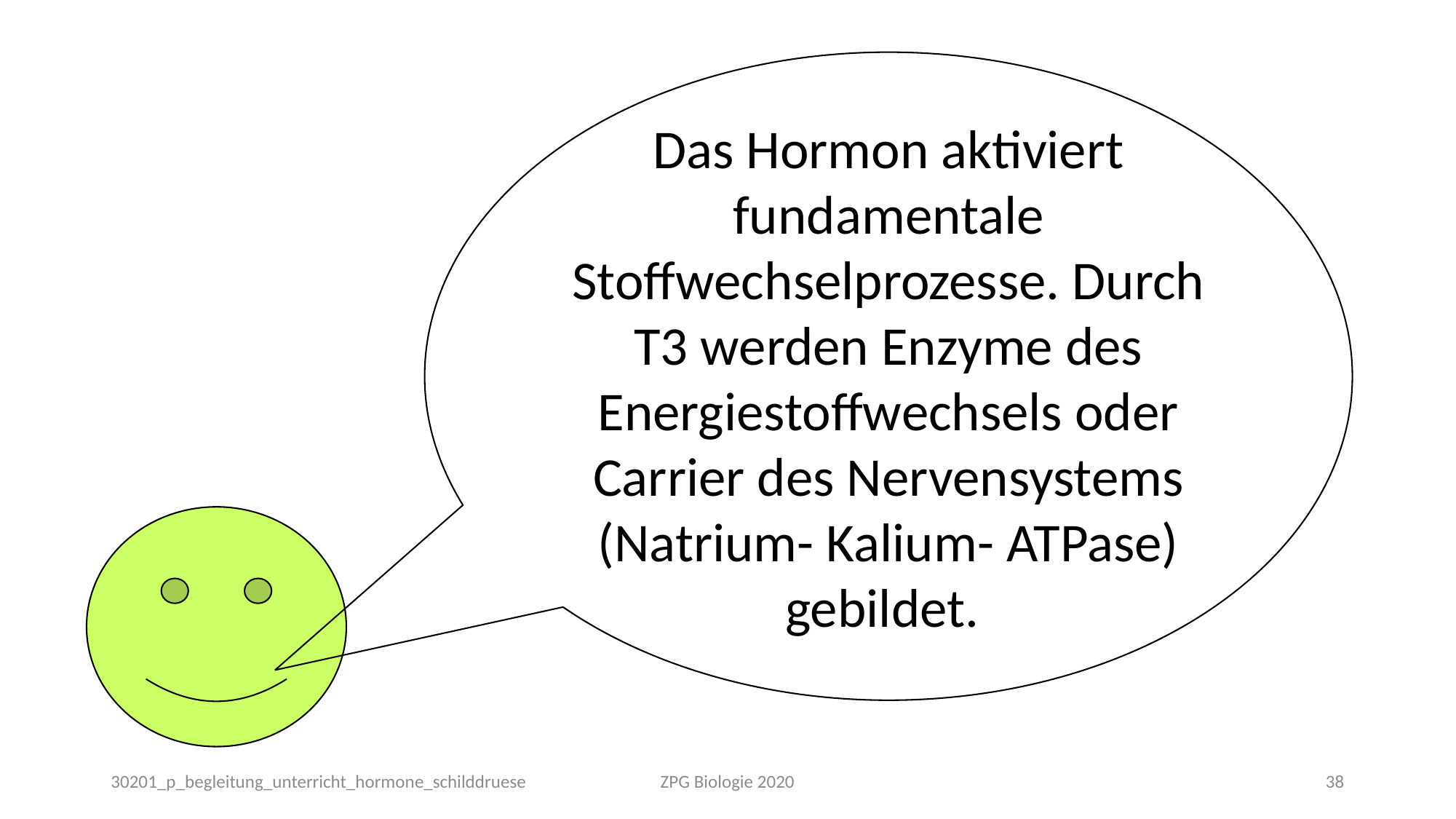

Das Hormon aktiviert fundamentale Stoffwechselprozesse. Durch T3 werden Enzyme des Energiestoffwechsels oder Carrier des Nervensystems (Natrium- Kalium- ATPase) gebildet.

30201_p_begleitung_unterricht_hormone_schilddruese
ZPG Biologie 2020
38